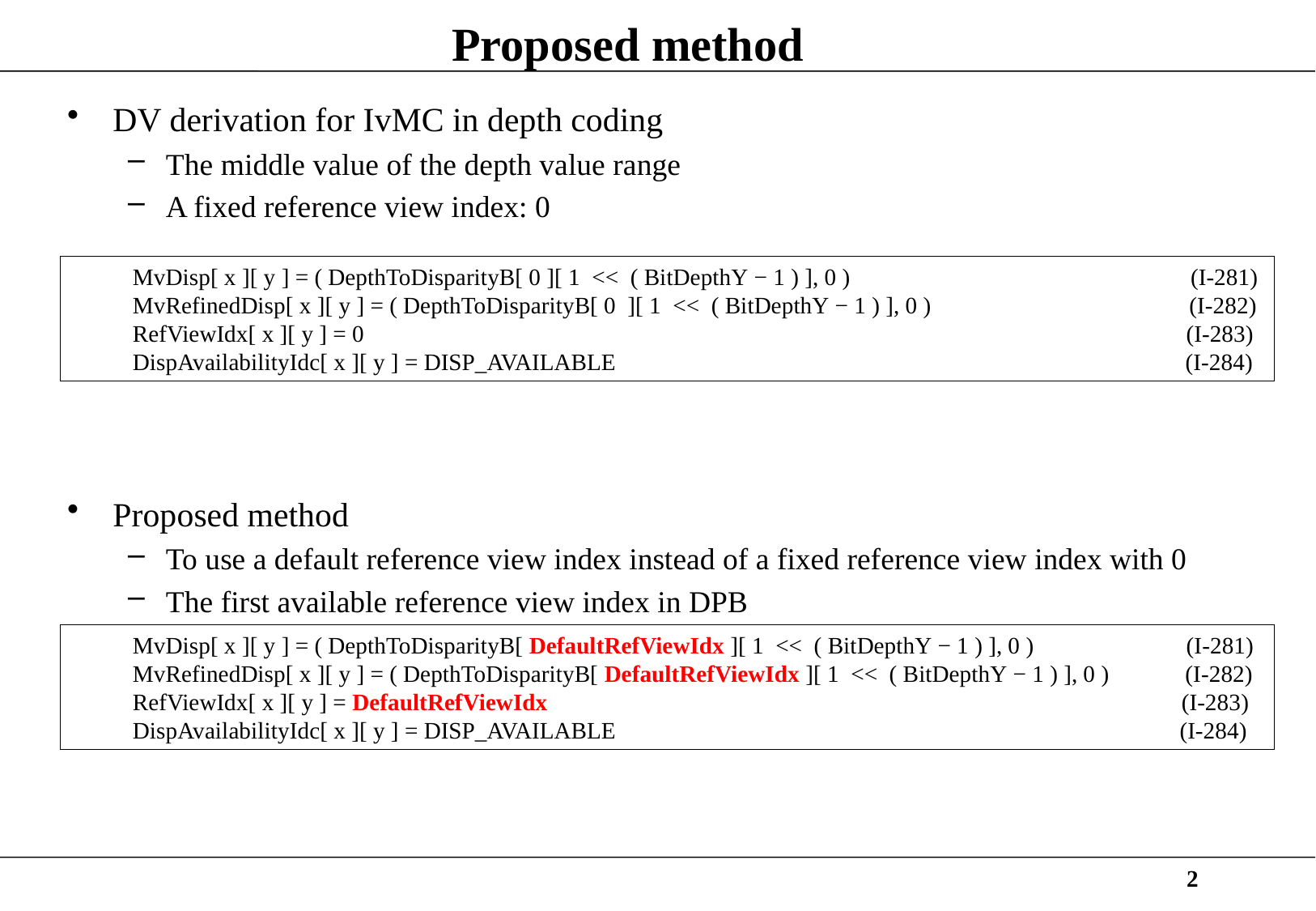

# Proposed method
DV derivation for IvMC in depth coding
The middle value of the depth value range
A fixed reference view index: 0

Proposed method
To use a default reference view index instead of a fixed reference view index with 0
The first available reference view index in DPB

MvDisp[ x ][ y ] = ( DepthToDisparityB[ 0 ][ 1  <<  ( BitDepthY − 1 ) ], 0 )                                                          (I‑281)
MvRefinedDisp[ x ][ y ] = ( DepthToDisparityB[ 0  ][ 1  <<  ( BitDepthY − 1 ) ], 0 )                                            (I‑282)
RefViewIdx[ x ][ y ] = 0 	                                                                                                                                           (I‑283)
DispAvailabilityIdc[ x ][ y ] = DISP_AVAILABLE	                                                                                                 (I‑284)
MvDisp[ x ][ y ] = ( DepthToDisparityB[ DefaultRefViewIdx ][ 1  <<  ( BitDepthY − 1 ) ], 0 )                          (I‑281)
MvRefinedDisp[ x ][ y ] = ( DepthToDisparityB[ DefaultRefViewIdx ][ 1  <<  ( BitDepthY − 1 ) ], 0 )             (I‑282)
RefViewIdx[ x ][ y ] = DefaultRefViewIdx	                                                                                                            (I‑283)
DispAvailabilityIdc[ x ][ y ] = DISP_AVAILABLE	                                                                                                (I‑284)
2